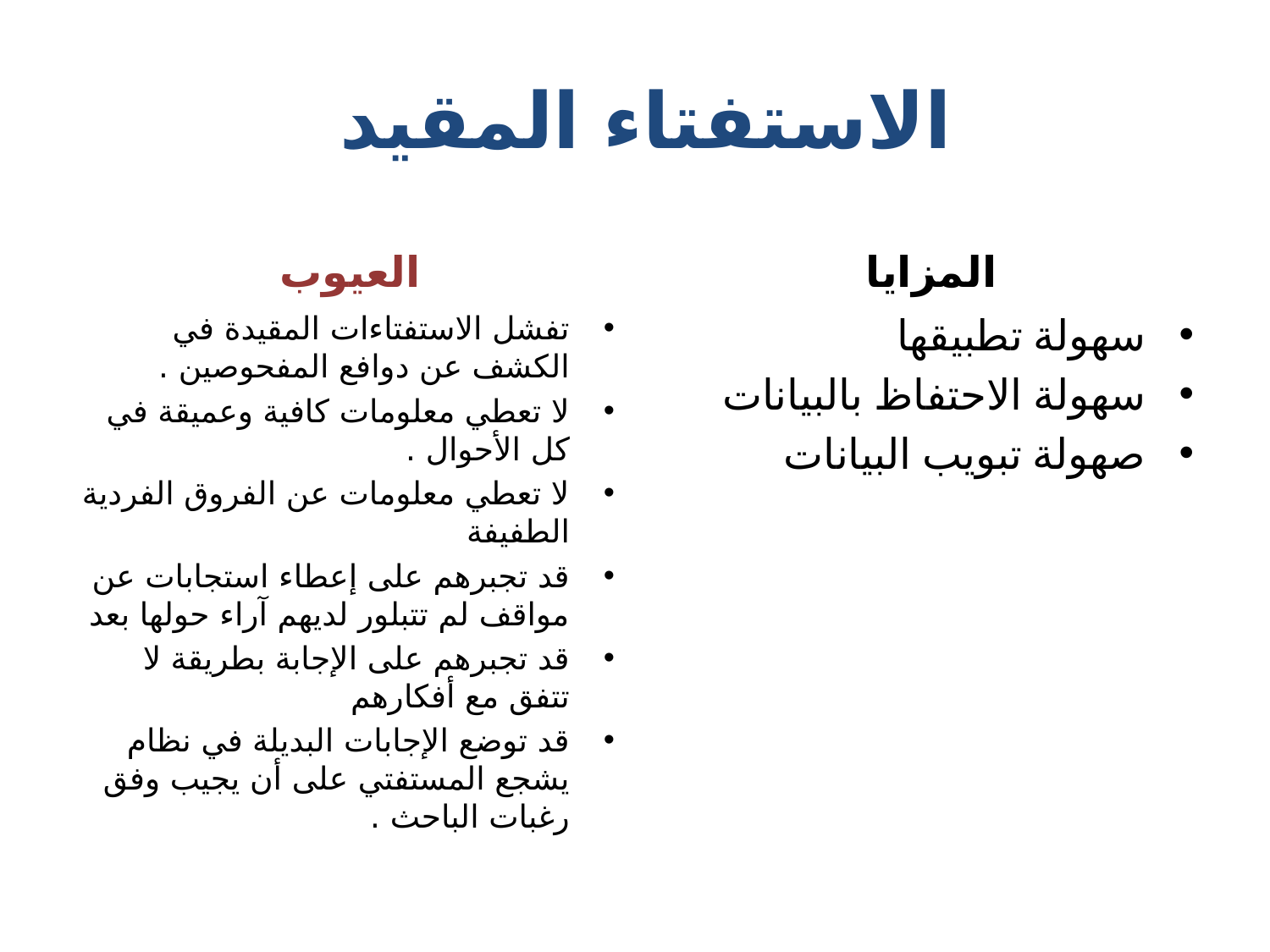

# الاستفتاء المقيد
العيوب
المزايا
تفشل الاستفتاءات المقيدة في الكشف عن دوافع المفحوصين .
لا تعطي معلومات كافية وعميقة في كل الأحوال .
لا تعطي معلومات عن الفروق الفردية الطفيفة
قد تجبرهم على إعطاء استجابات عن مواقف لم تتبلور لديهم آراء حولها بعد
قد تجبرهم على الإجابة بطريقة لا تتفق مع أفكارهم
قد توضع الإجابات البديلة في نظام يشجع المستفتي على أن يجيب وفق رغبات الباحث .

سهولة تطبيقها
سهولة الاحتفاظ بالبيانات
صهولة تبويب البيانات